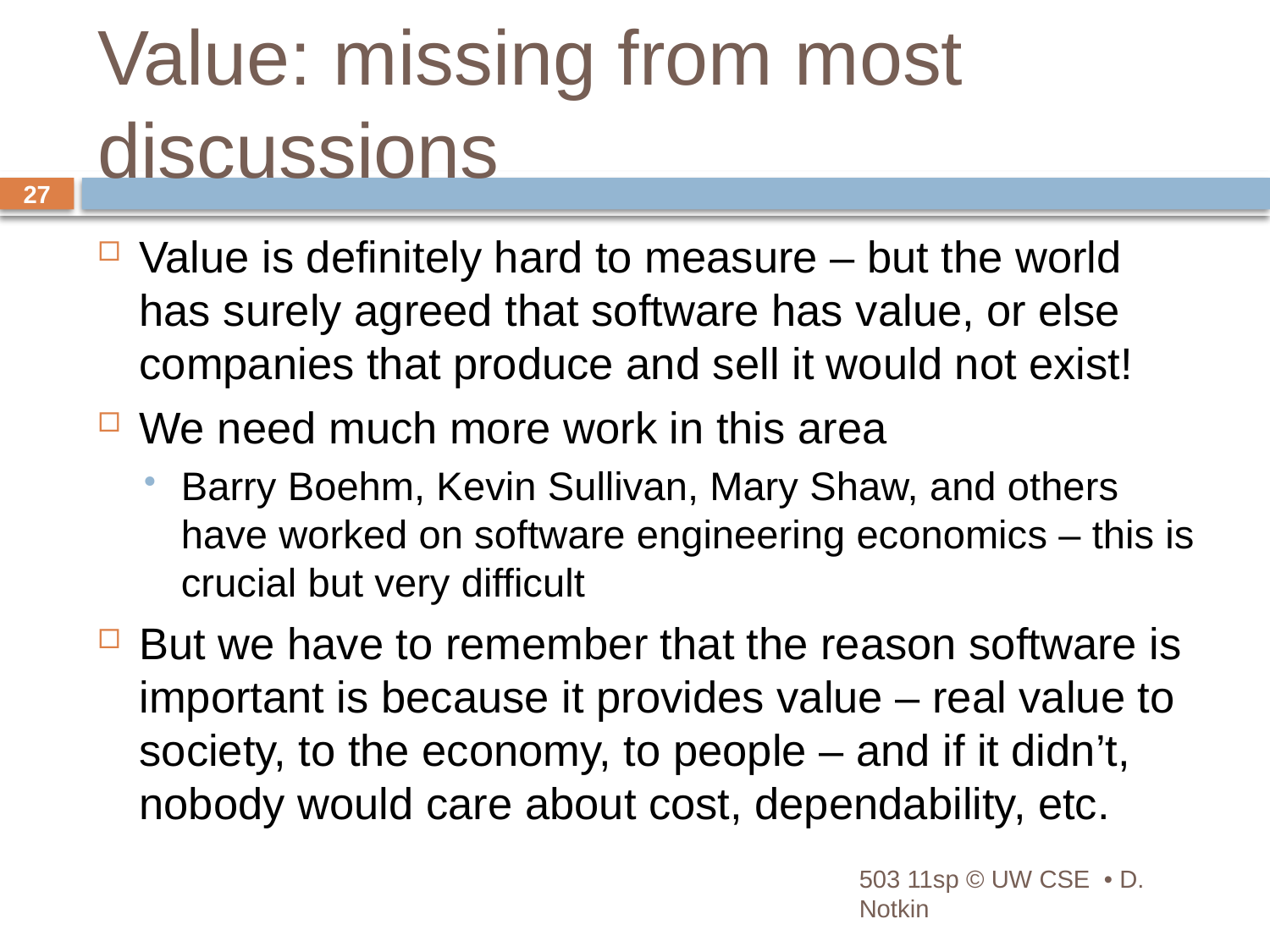

# Value: missing from most discussions
27
Value is definitely hard to measure – but the world has surely agreed that software has value, or else companies that produce and sell it would not exist!
We need much more work in this area
Barry Boehm, Kevin Sullivan, Mary Shaw, and others have worked on software engineering economics – this is crucial but very difficult
But we have to remember that the reason software is important is because it provides value – real value to society, to the economy, to people – and if it didn’t, nobody would care about cost, dependability, etc.
503 11sp © UW CSE  • D. Notkin